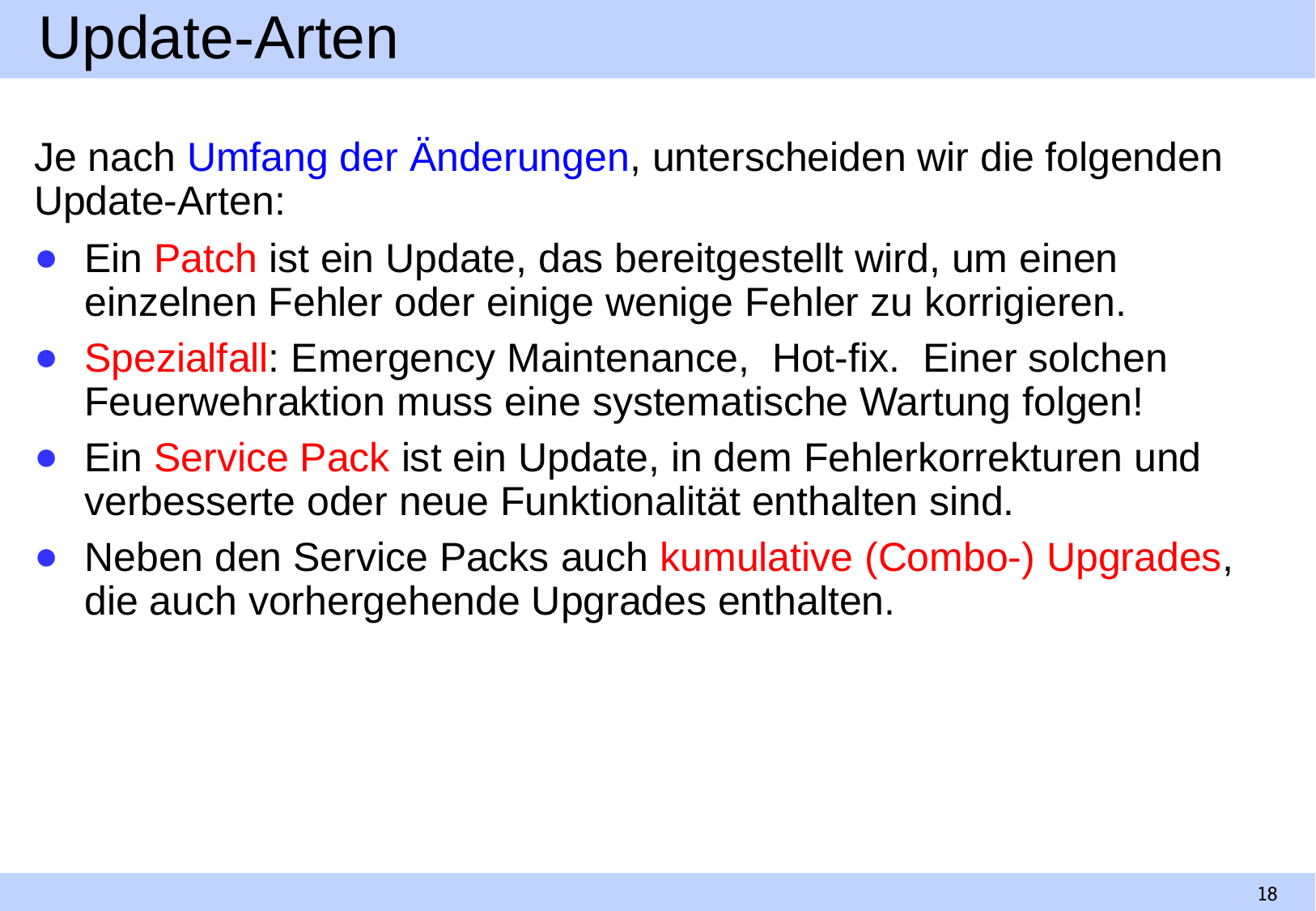

# Update-Arten
Je nach Umfang der Änderungen, unterscheiden wir die folgenden Update-Arten:
Ein Patch ist ein Update, das bereitgestellt wird, um einen einzelnen Fehler oder einige wenige Fehler zu korrigieren.
Spezialfall: Emergency Maintenance,  Hot-fix.  Einer solchen Feuerwehraktion muss eine systematische Wartung folgen!
Ein Service Pack ist ein Update, in dem Fehlerkorrekturen und verbesserte oder neue Funktionalität enthalten sind.
Neben den Service Packs auch kumulative (Combo-) Upgrades, die auch vorhergehende Upgrades enthalten.

18